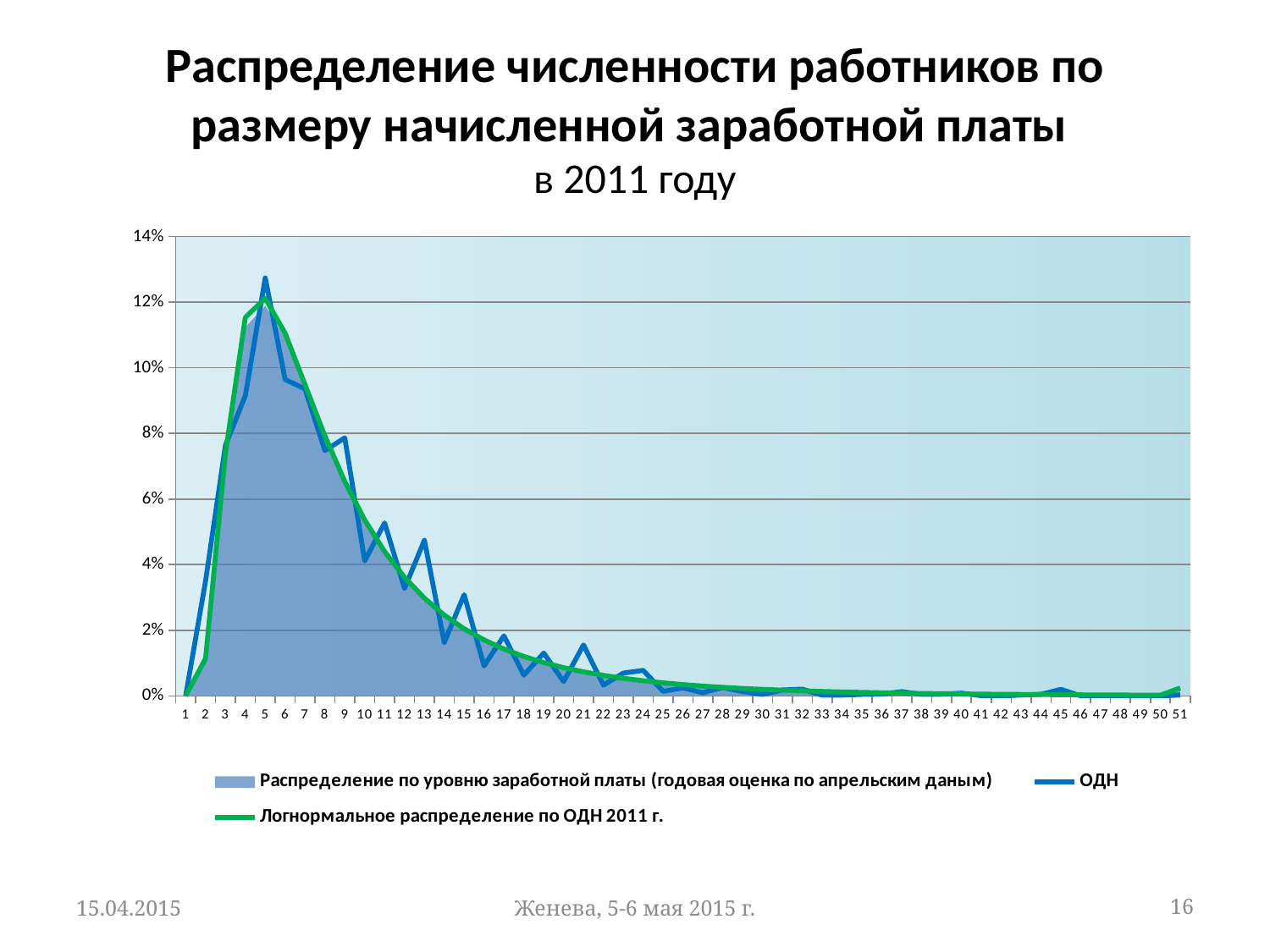

# Распределение численности работников по размеру начисленной заработной платы в 2011 году

### Chart

| Category | Распределение по уровню заработной платы (годовая оценка по апрельским даным) |  | Логнормальное распределение по ОДН 2011 г. |
|---|---|---|---|
15.04.2015
Женева, 5-6 мая 2015 г.
16